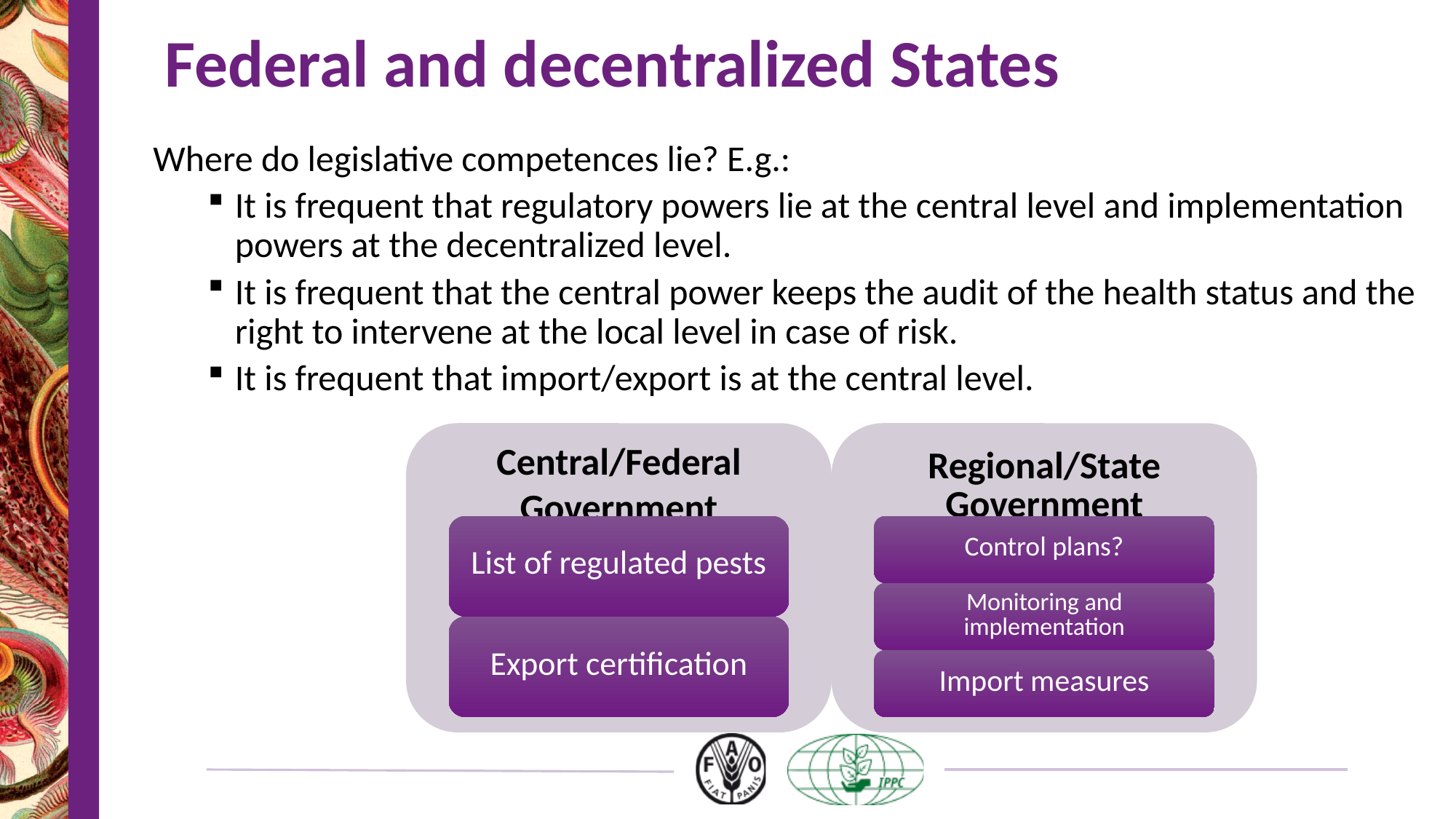

# Federal and decentralized States
Where do legislative competences lie? E.g.:
It is frequent that regulatory powers lie at the central level and implementation powers at the decentralized level.
It is frequent that the central power keeps the audit of the health status and the right to intervene at the local level in case of risk.
It is frequent that import/export is at the central level.

Central/Federal
Government
List of regulated pests
Export certification
Regional/State
Government
Control plans?
Import measures
Monitoring and implementation